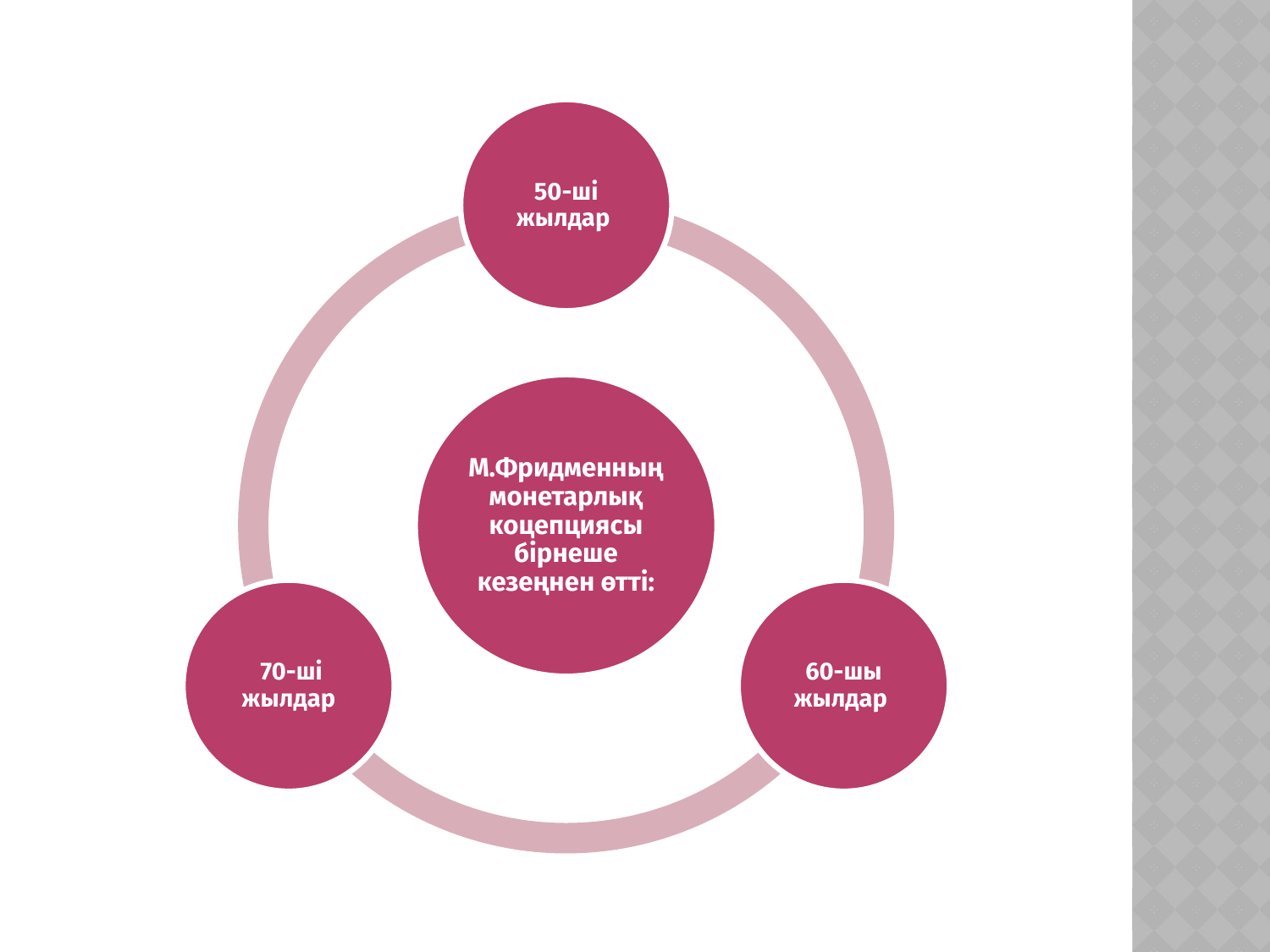

М.Фридменның монетарлық коцепциясы бірнеше кезеңнен өтті:
50-ші жылдар
60-шы жылдар
 70-ші жылдар